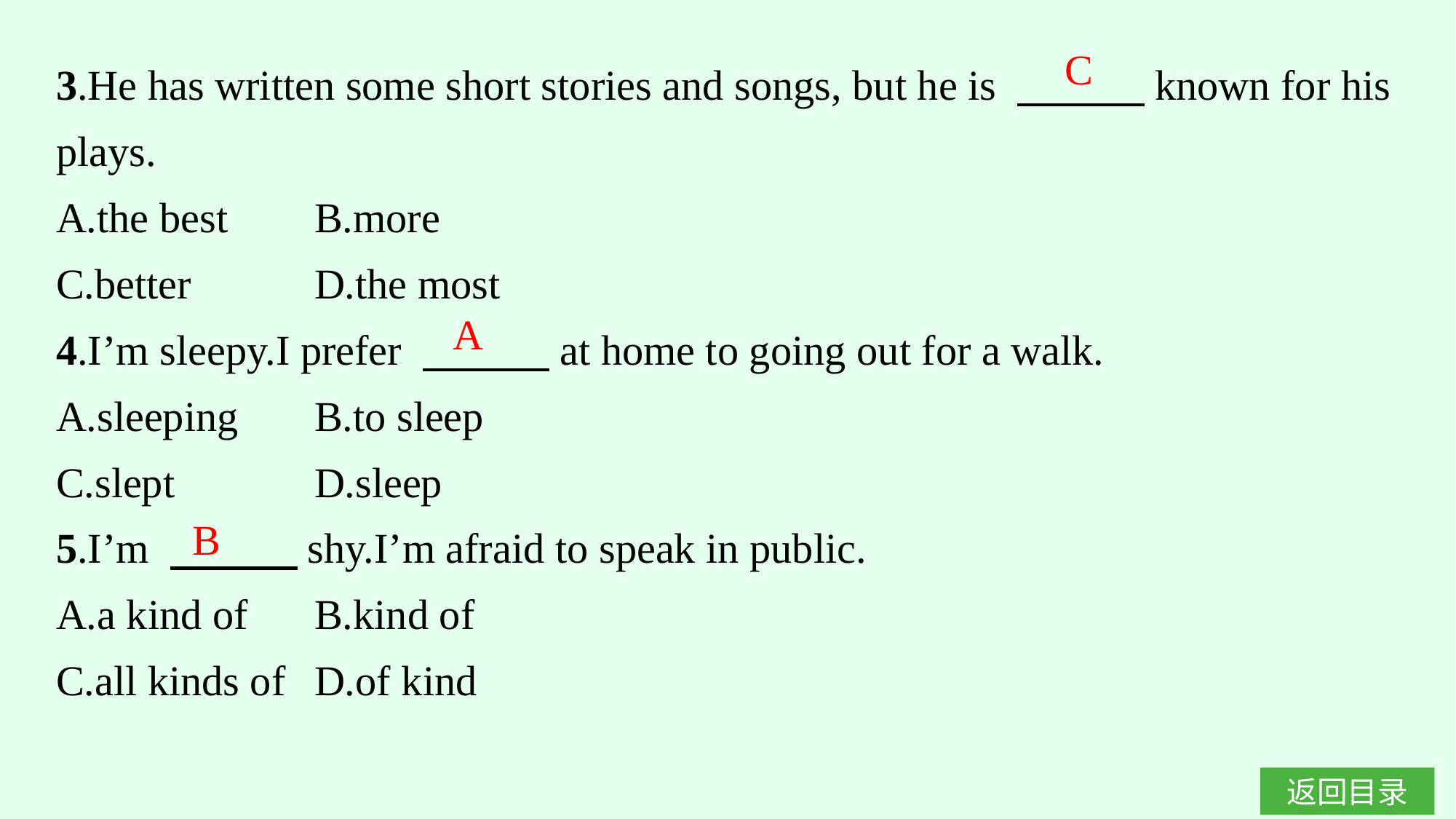

3.He has written some short stories and songs, but he is 　　　known for his plays.
A.the best	B.more
C.better		D.the most
4.I’m sleepy.I prefer 　　　at home to going out for a walk.
A.sleeping	B.to sleep
C.slept		D.sleep
5.I’m 　　　shy.I’m afraid to speak in public.
A.a kind of	B.kind of
C.all kinds of	D.of kind
C
A
B